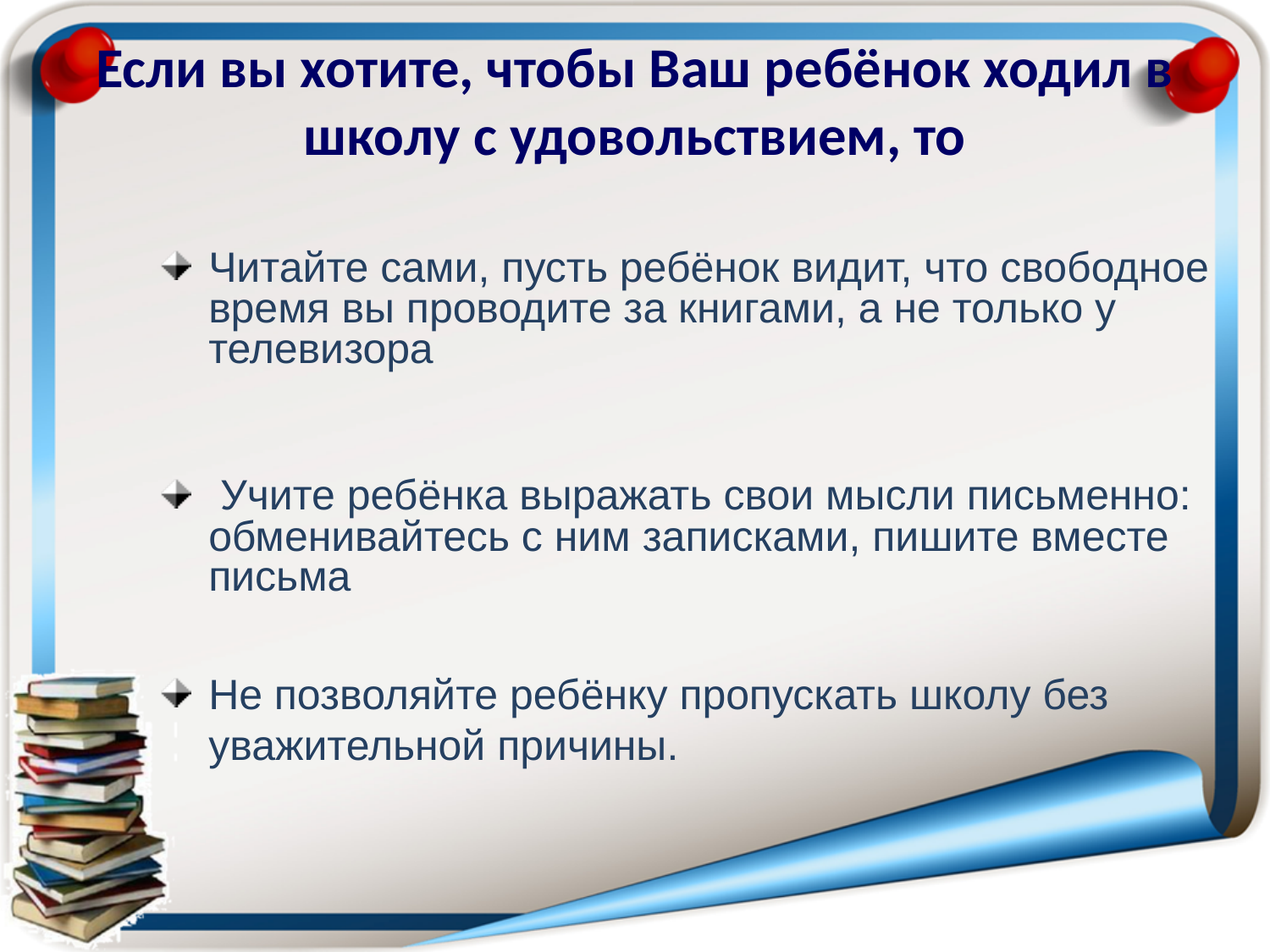

Если вы хотите, чтобы Ваш ребёнок ходил в школу с удовольствием, то
Читайте сами, пусть ребёнок видит, что свободное время вы проводите за книгами, а не только у телевизора

 Учите ребёнка выражать свои мысли письменно: обменивайтесь с ним записками, пишите вместе письма

Не позволяйте ребёнку пропускать школу без уважительной причины.